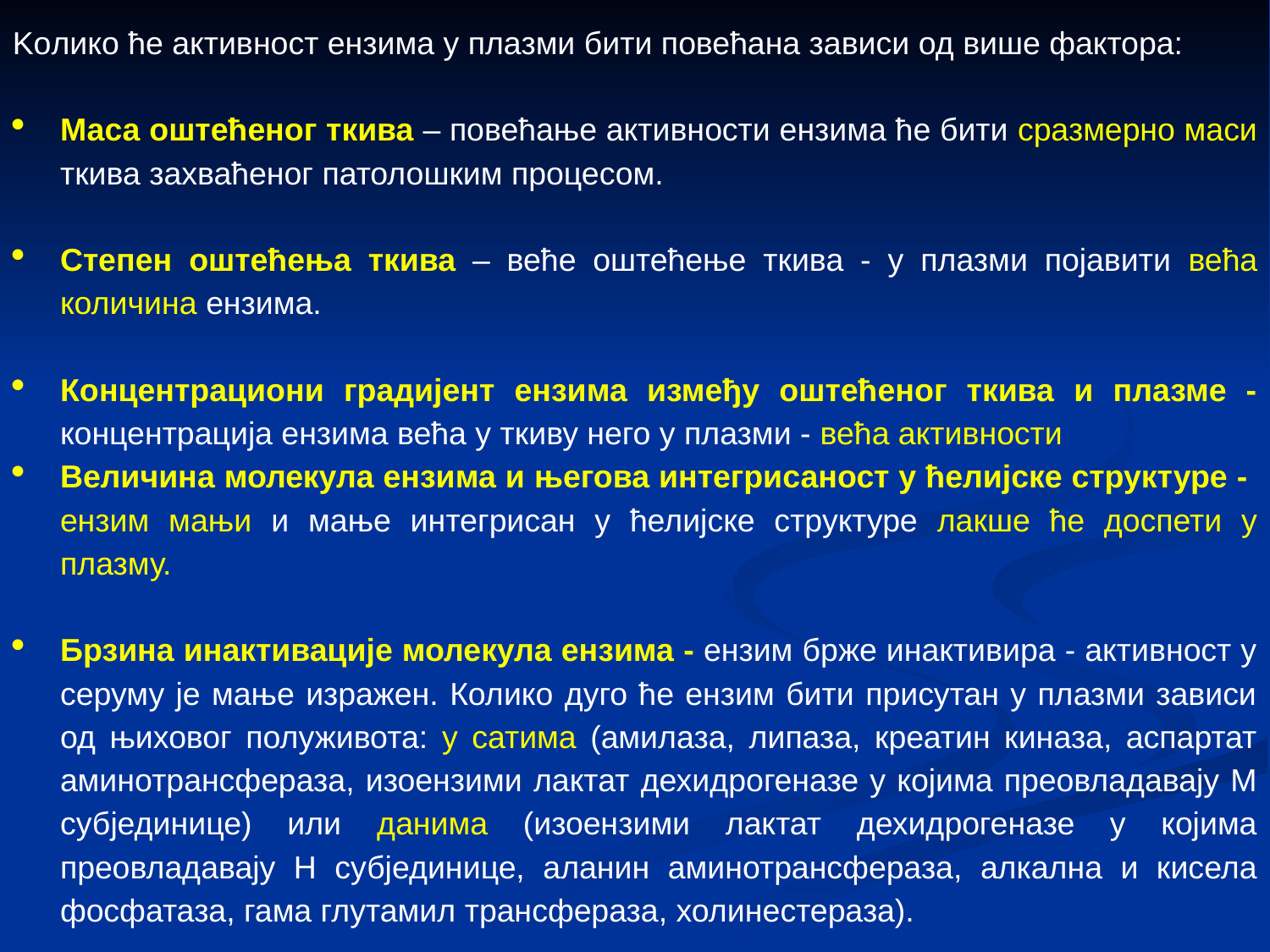

Koлико ће активност ензима у плазми бити повећана зависи од више фактора:

Маса оштећеног ткива – повећање активности ензима ће бити сразмерно маси ткива захваћеног патолошким процесом.

Степен оштећења ткива – веће оштећење ткива - у плазми појавити већа количина ензима.

Концентрациони градијент ензима између оштећеног ткива и плазме -концентрација ензима већа у ткиву него у плазми - већа активности
Величина молекула ензима и његова интегрисаност у ћелијске структуре -  ензим мањи и мање интегрисан у ћелијске структуре лакше ће доспети у плазму.

Брзина инактивације молекула ензима - ензим брже инактивира - активност у серуму је мање изражен. Колико дуго ће ензим бити присутан у плазми зависи од њиховог полуживота: у сатима (амилаза, липаза, креатин киназа, аспартат аминотрансфераза, изоензими лактат дехидрогеназе у којима преовладавају М субјединице) или данима (изоензими лактат дехидрогеназе у којима преовладавају Н субјединице, аланин аминотрансфераза, алкална и кисела фосфатаза, гама глутамил трансфераза, холинестераза).